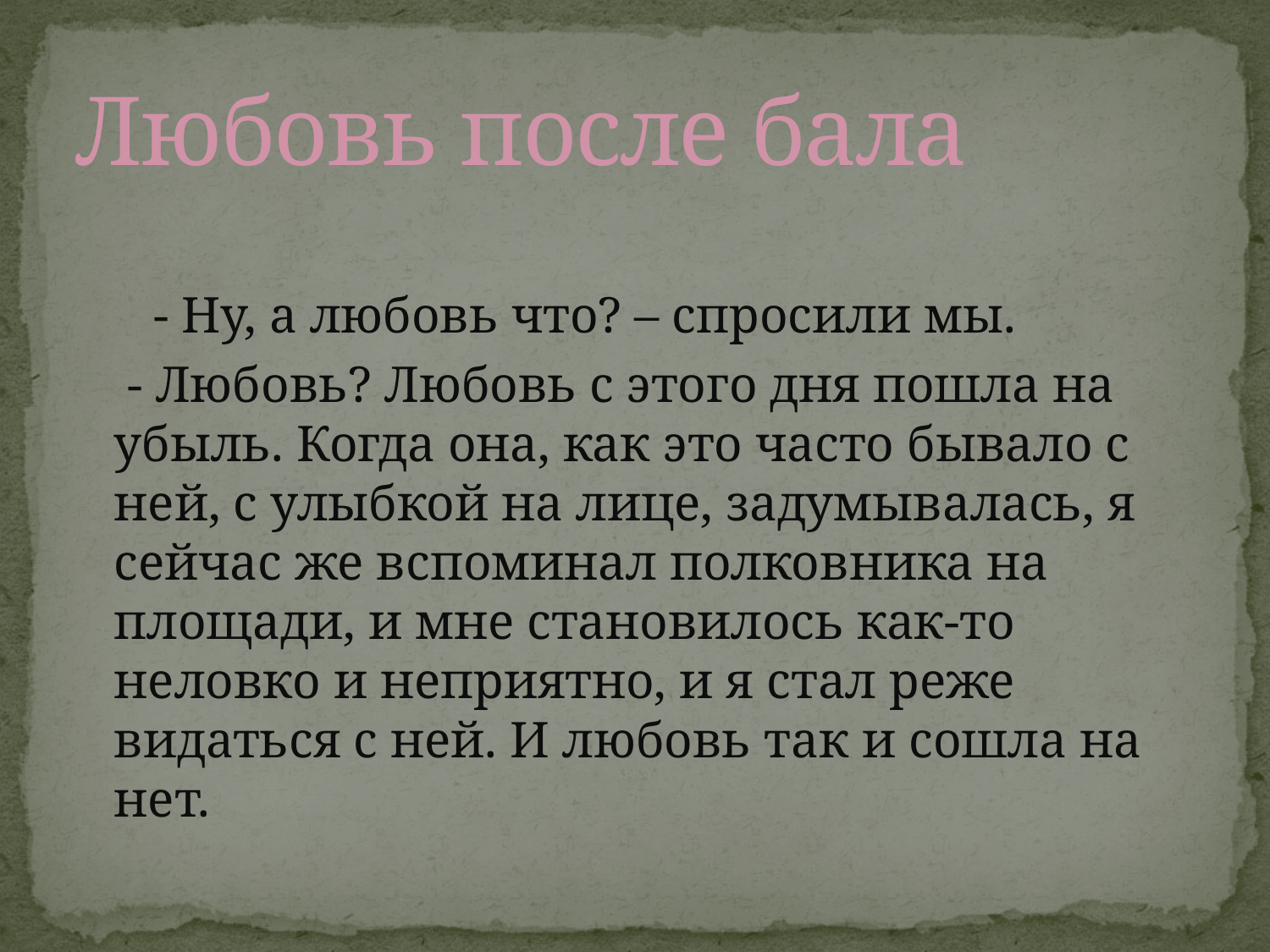

# Любовь после бала

      - Ну, а любовь что? – спросили мы.
    - Любовь? Любовь с этого дня пошла на убыль. Когда она, как это часто бывало с ней, с улыбкой на лице, задумывалась, я сейчас же вспоминал полковника на площади, и мне становилось как-то неловко и неприятно, и я стал реже видаться с ней. И любовь так и сошла на нет.